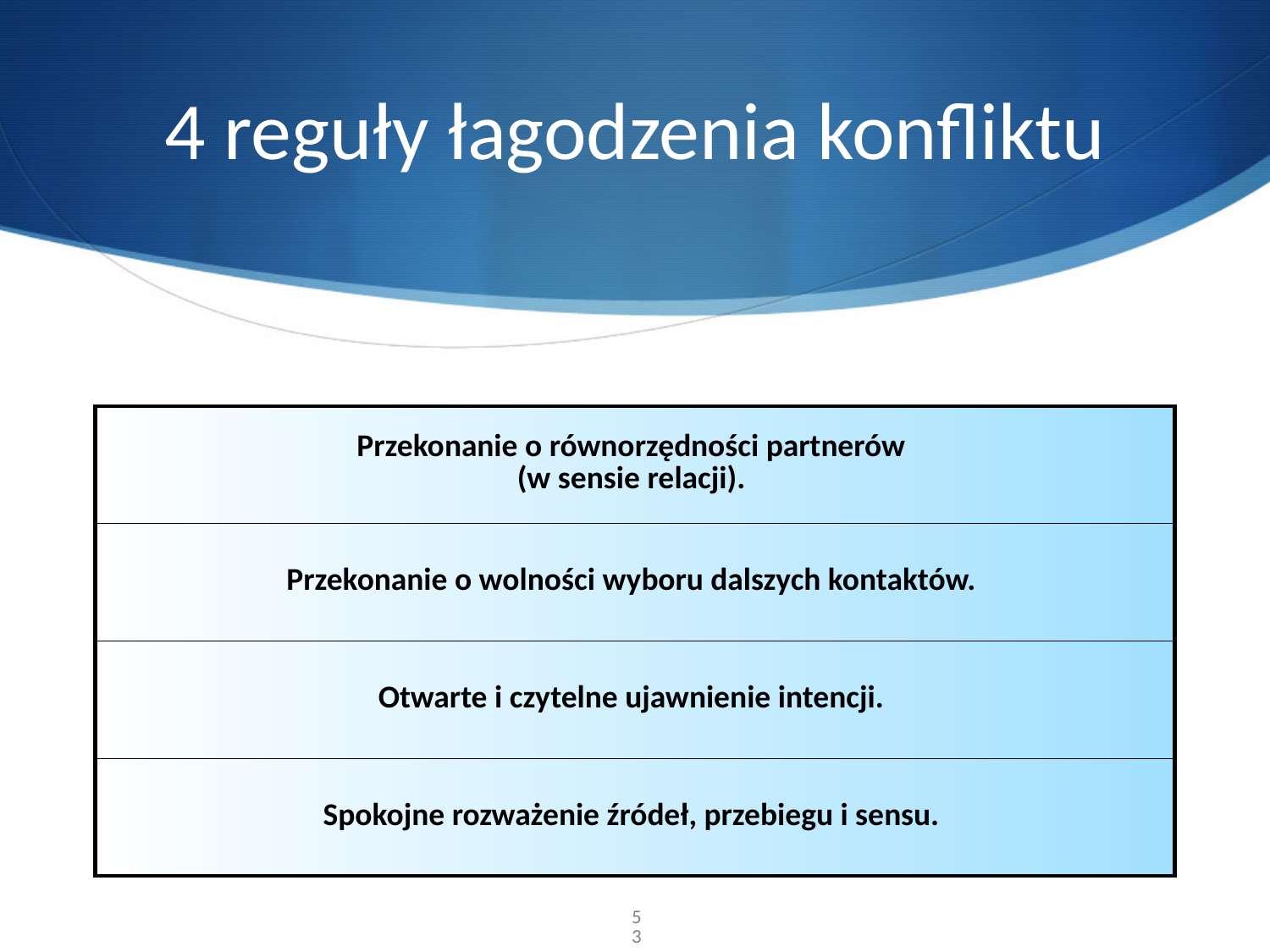

# 4 reguły łagodzenia konfliktu
| Przekonanie o równorzędności partnerów (w sensie relacji). |
| --- |
| Przekonanie o wolności wyboru dalszych kontaktów. |
| Otwarte i czytelne ujawnienie intencji. |
| Spokojne rozważenie źródeł, przebiegu i sensu. |
53